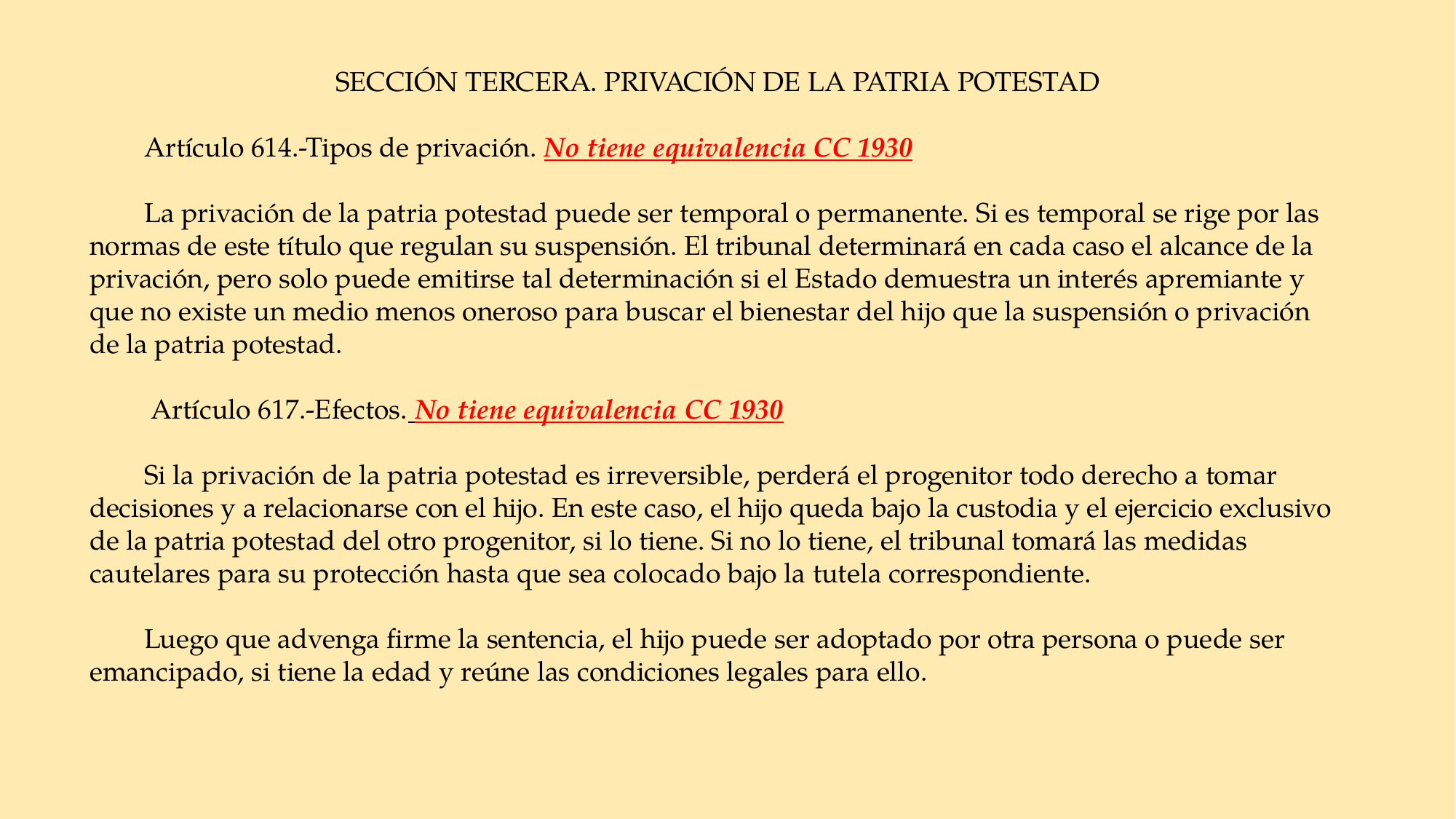

SECCIÓN TERCERA. PRIVACIÓN DE LA PATRIA POTESTAD

Artículo 614.-Tipos de privación. No tiene equivalencia CC 1930

La privación de la patria potestad puede ser temporal o permanente. Si es temporal se rige por las normas de este título que regulan su suspensión. El tribunal determinará en cada caso el alcance de la privación, pero solo puede emitirse tal determinación si el Estado demuestra un interés apremiante y que no existe un medio menos oneroso para buscar el bienestar del hijo que la suspensión o privación de la patria potestad.

 Artículo 617.-Efectos. No tiene equivalencia CC 1930

Si la privación de la patria potestad es irreversible, perderá el progenitor todo derecho a tomar decisiones y a relacionarse con el hijo. En este caso, el hijo queda bajo la custodia y el ejercicio exclusivo de la patria potestad del otro progenitor, si lo tiene. Si no lo tiene, el tribunal tomará las medidas cautelares para su protección hasta que sea colocado bajo la tutela correspondiente.

Luego que advenga firme la sentencia, el hijo puede ser adoptado por otra persona o puede ser emancipado, si tiene la edad y reúne las condiciones legales para ello.